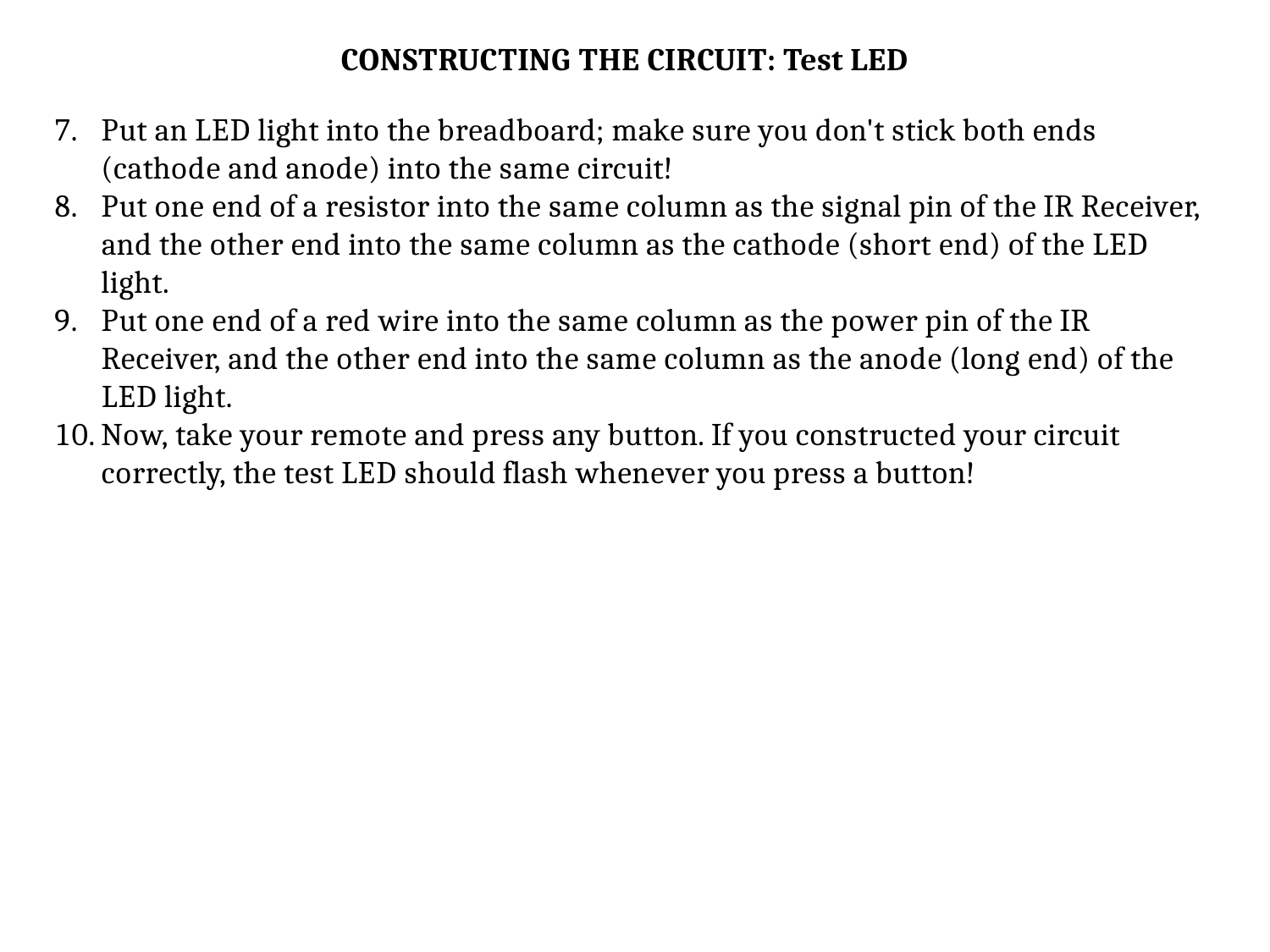

CONSTRUCTING THE CIRCUIT: Test LED
Put an LED light into the breadboard; make sure you don't stick both ends (cathode and anode) into the same circuit!
Put one end of a resistor into the same column as the signal pin of the IR Receiver, and the other end into the same column as the cathode (short end) of the LED light.
Put one end of a red wire into the same column as the power pin of the IR Receiver, and the other end into the same column as the anode (long end) of the LED light.
Now, take your remote and press any button. If you constructed your circuit correctly, the test LED should flash whenever you press a button!